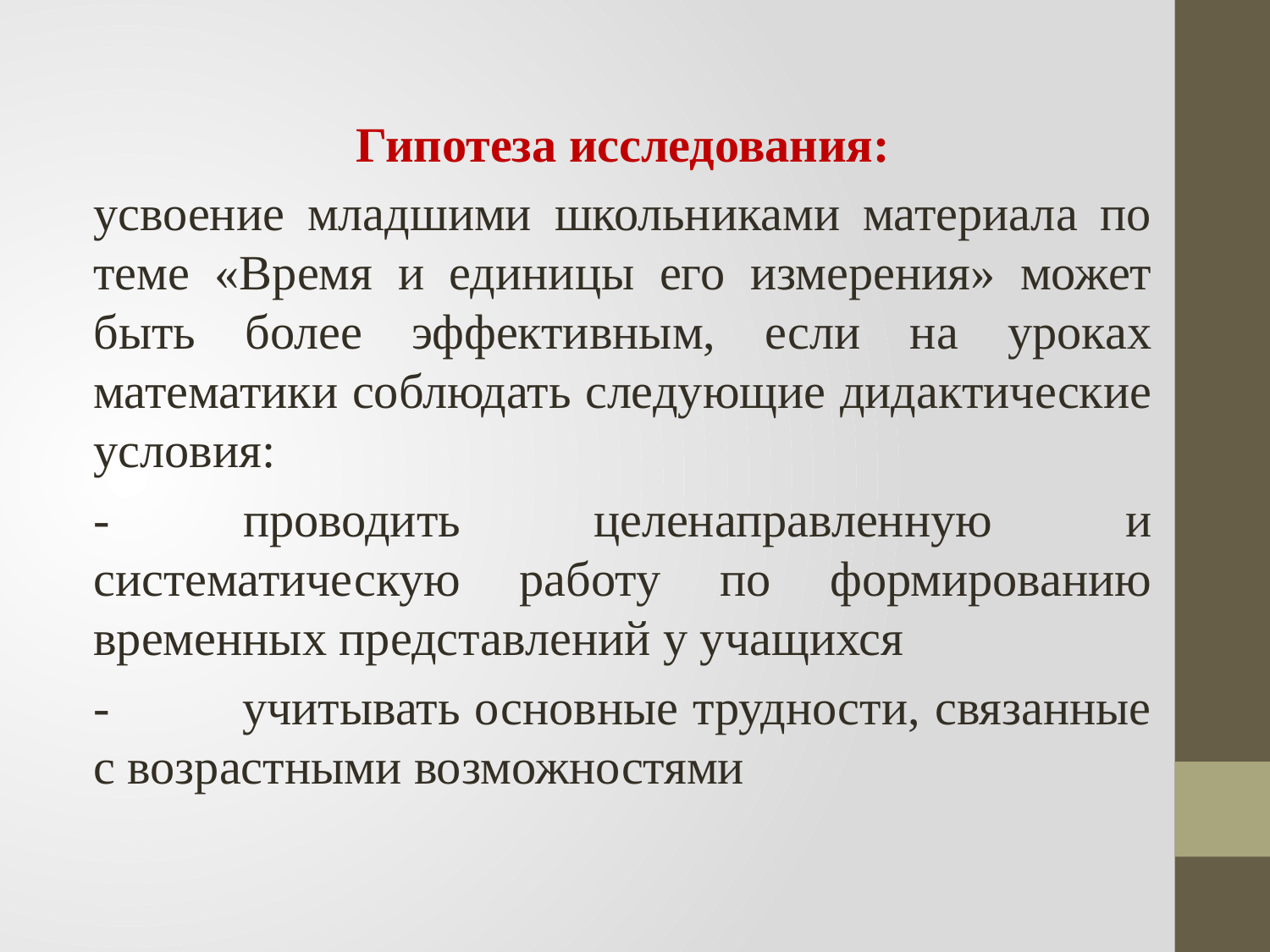

Гипотеза исследования:
усвоение младшими школьниками материала по теме «Время и единицы его измерения» может быть более эффективным, если на уроках математики соблюдать следующие дидактические условия:
- проводить целенаправленную и систематическую работу по формированию временных представлений у учащихся
-         учитывать основные трудности, связанные с возрастными возможностями